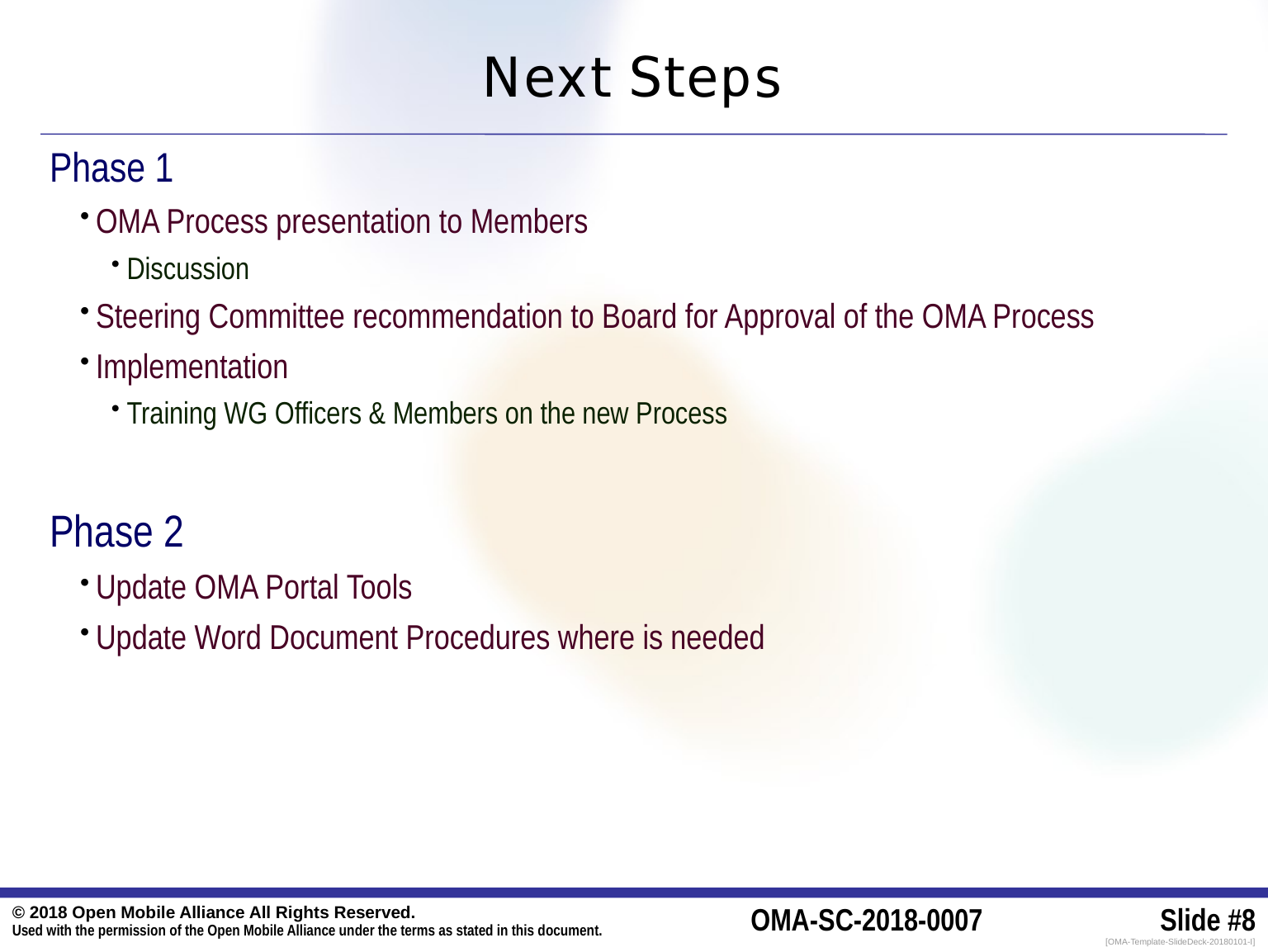

# Next Steps
Phase 1
OMA Process presentation to Members
Discussion
Steering Committee recommendation to Board for Approval of the OMA Process
Implementation
Training WG Officers & Members on the new Process

Phase 2
Update OMA Portal Tools
Update Word Document Procedures where is needed